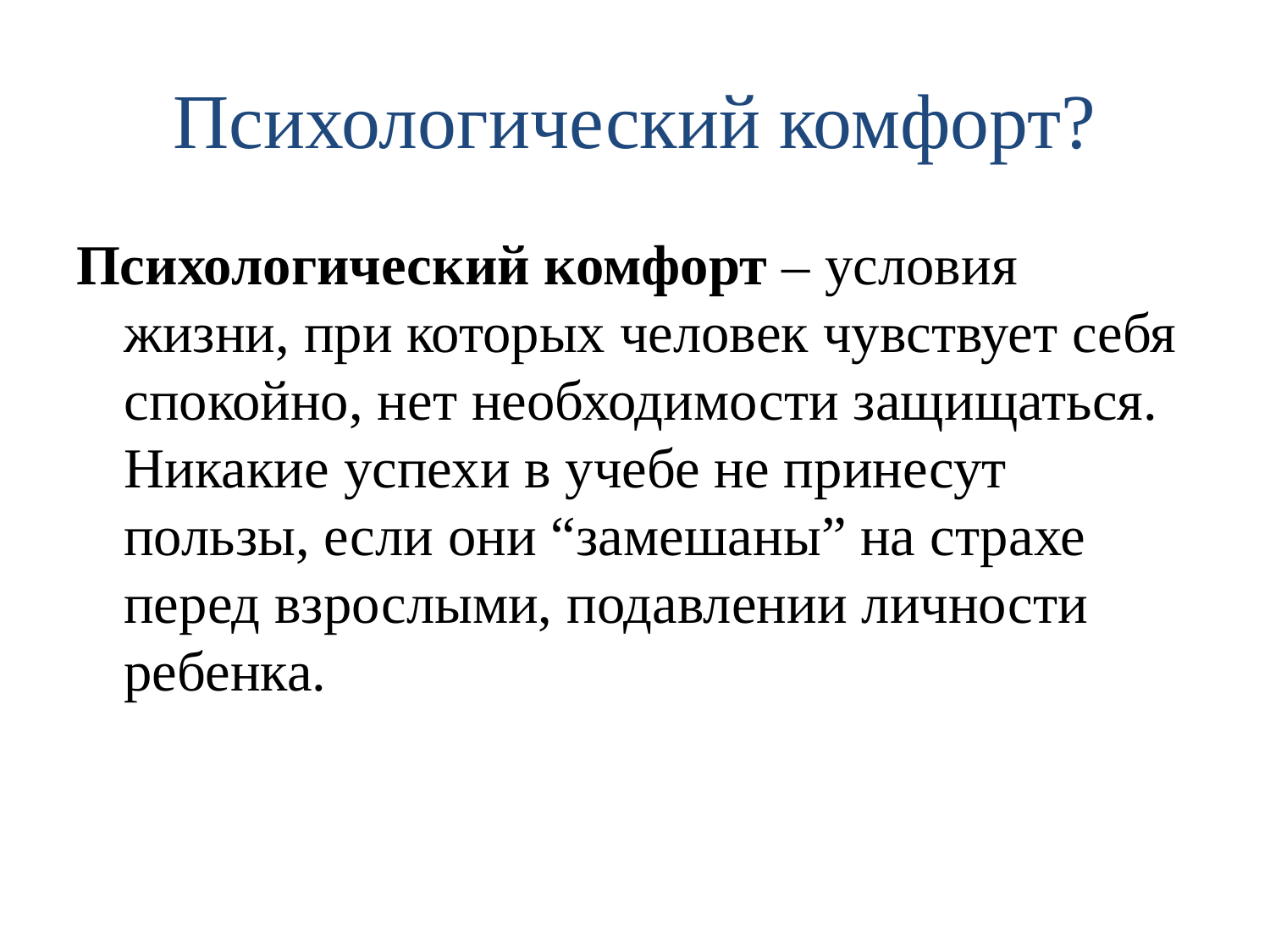

# Психологический комфорт?
Психологический комфорт – условия жизни, при которых человек чувствует себя спокойно, нет необходимости защищаться.
Никакие успехи в учебе не принесут пользы, если они “замешаны” на страхе перед взрослыми, подавлении личности ребенка.